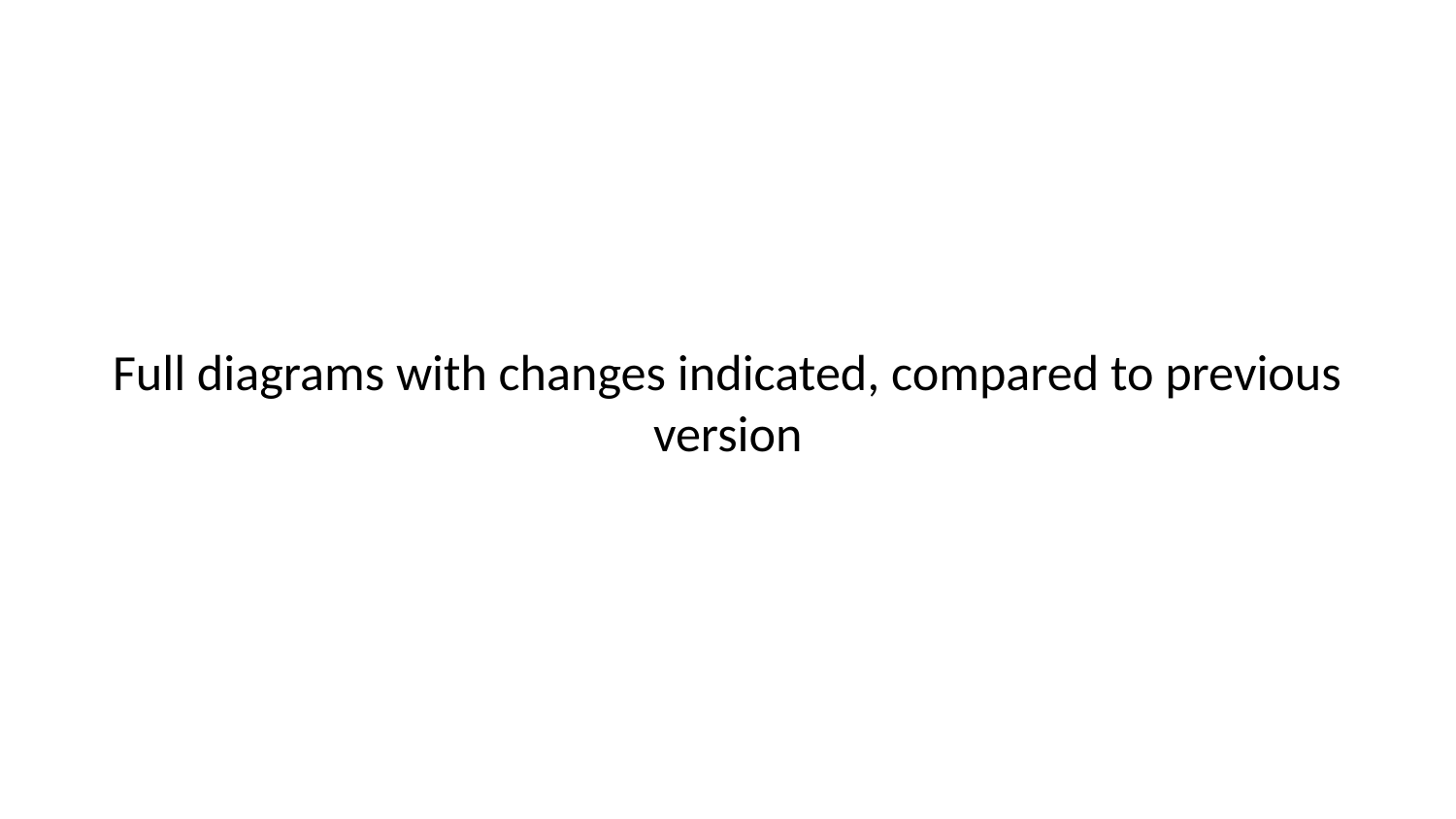

# Full diagrams with changes indicated, compared to previous version